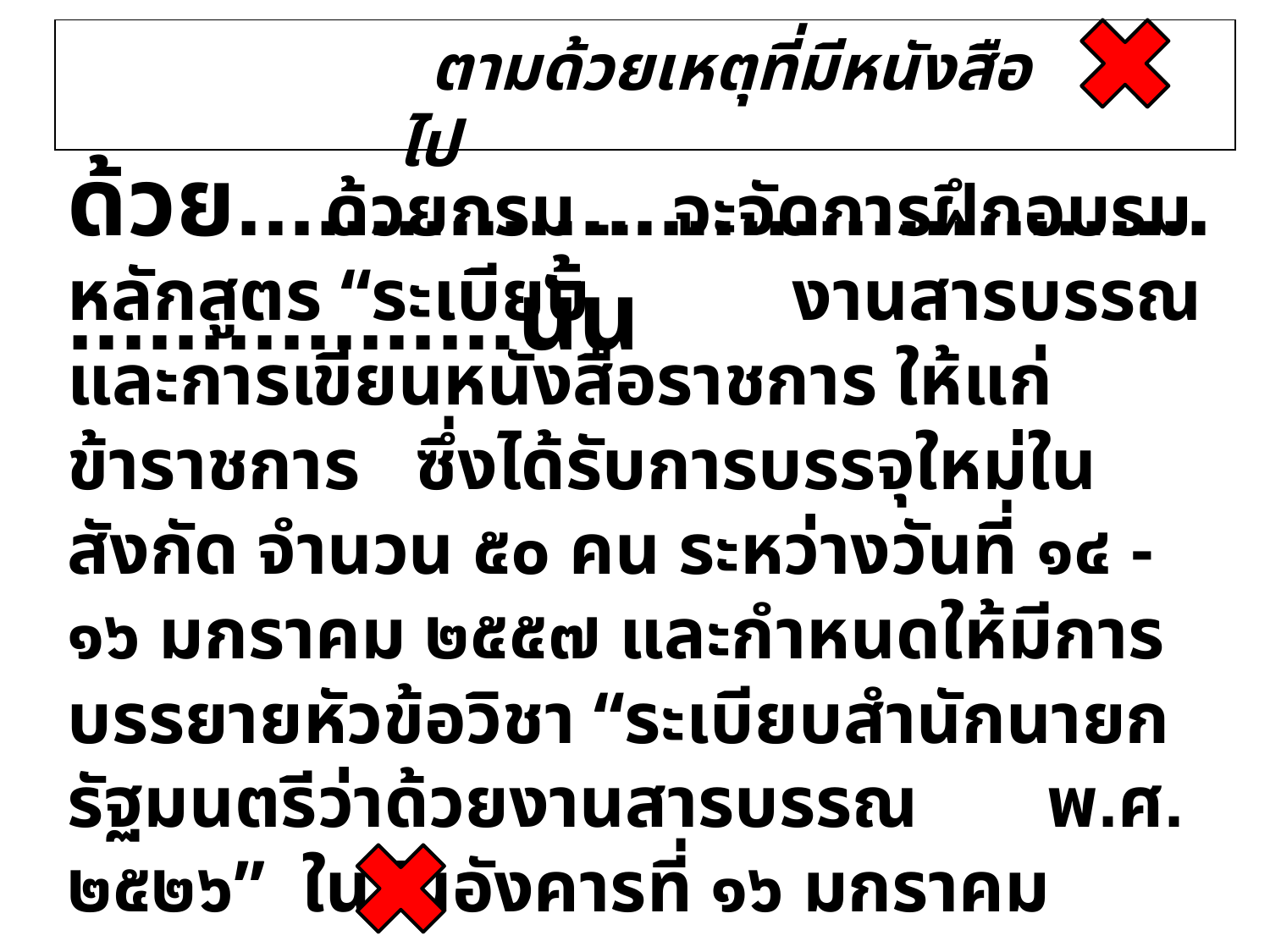

ด้วย......................................................นั้น
  ตามด้วยเหตุที่มีหนังสือไป
              ด้วยกรม ... จะจัดการฝึกอบรมหลักสูตร “ระเบียบ           งานสารบรรณและการเขียนหนังสือราชการ ให้แก่ข้าราชการ   ซึ่งได้รับการบรรจุใหม่ในสังกัด จำนวน ๕๐ คน ระหว่างวันที่ ๑๔ - ๑๖ มกราคม ๒๕๕๗ และกำหนดให้มีการบรรยายหัวข้อวิชา “ระเบียบสำนักนายกรัฐมนตรีว่าด้วยงานสารบรรณ       พ.ศ. ๒๕๒๖”  ในวันอังคารที่ ๑๖ มกราคม ๒๕๕๗  เวลา
 ๐๙.๐๐ - ๑๒.๐๐ น.  ณ ห้องประชุมฤดีมาศ  โรงแรมสยามซิตี้  เขตราชเทวี กรุงเทพมหานคร ดังมีรายละเอียดปรากฏตาม    สิ่งที่ส่งมาด้วย  นั้น